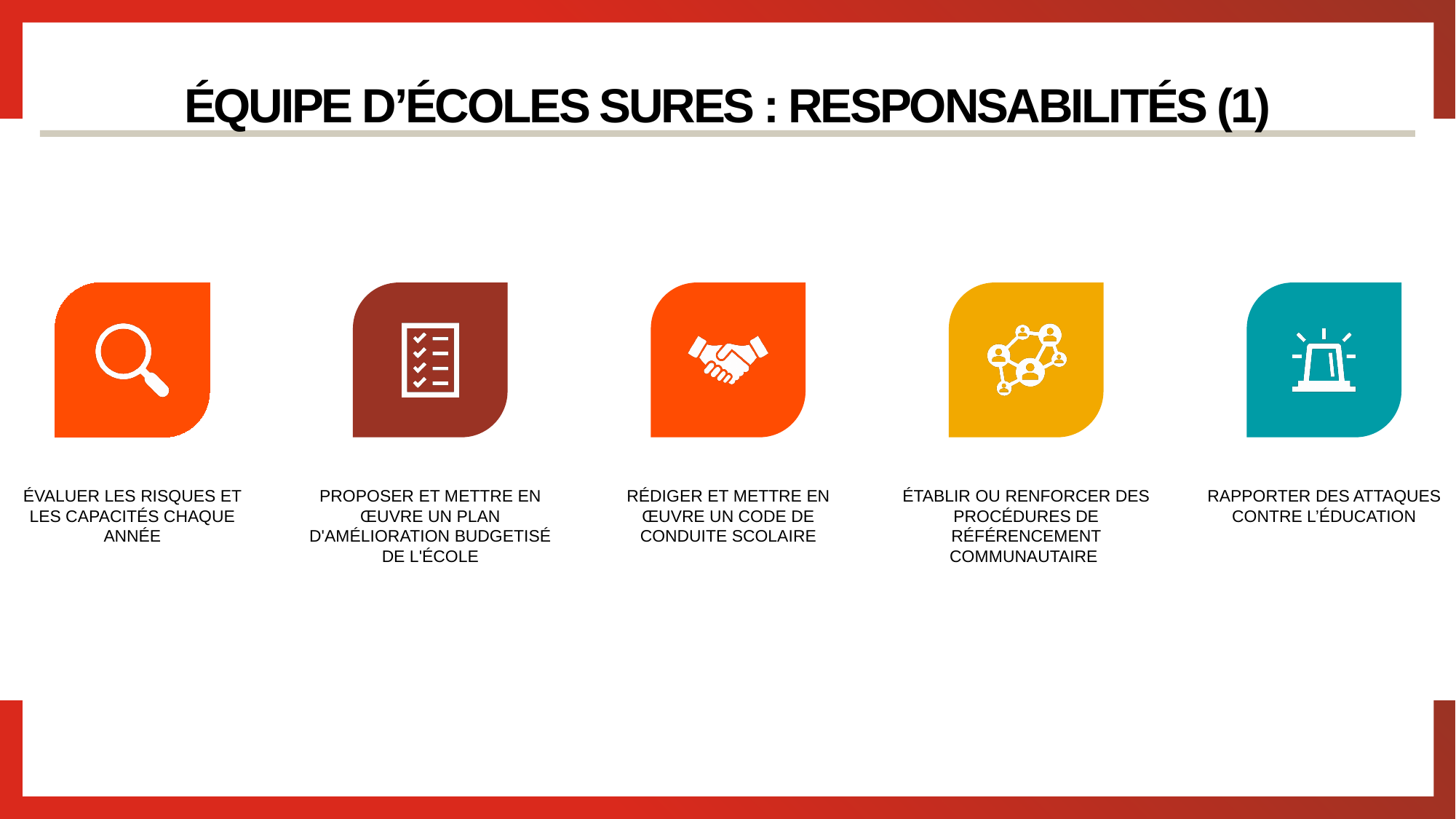

# Équipe d’Écoles Sures : Responsabilités (1)
Évaluer les risques et les capacités chaque année
Proposer et mettre en œuvre un plan d'amélioration Budgetisé de l'école
Rédiger et mettre en œuvre un code de conduite scolaire
Établir ou renforcer des procédures de référencement communautaire
Rapporter des attaques contre l’éducation